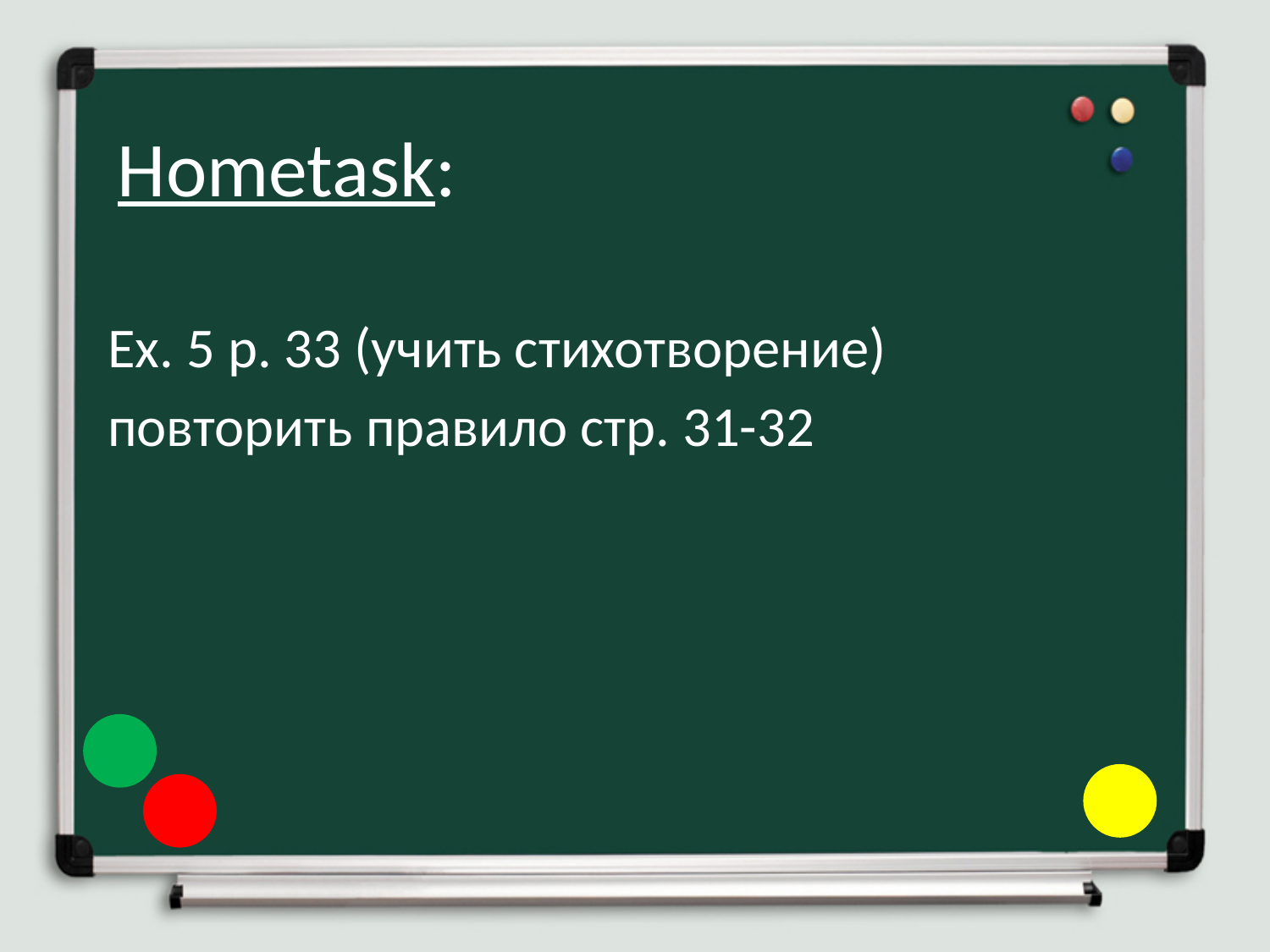

# Hometask:

Ex. 5 p. 33 (учить стихотворение)
повторить правило стр. 31-32